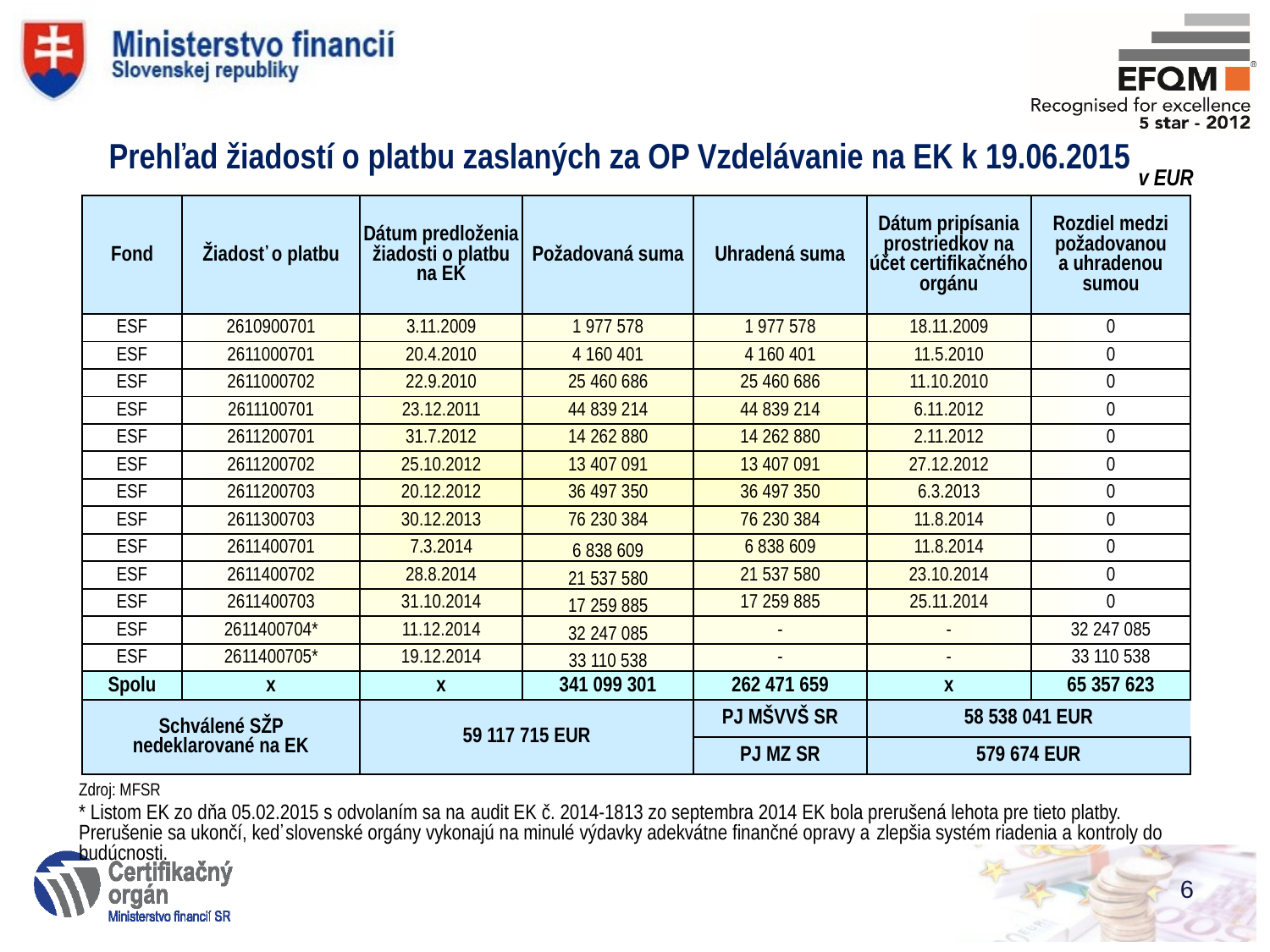

Prehľad žiadostí o platbu zaslaných za OP Vzdelávanie na EK k 19.06.2015
v EUR
| Fond | Žiadosť o platbu | Dátum predloženia žiadosti o platbu na EK | Požadovaná suma | Uhradená suma | Dátum pripísania prostriedkov na účet certifikačného orgánu | Rozdiel medzi požadovanou a uhradenou sumou |
| --- | --- | --- | --- | --- | --- | --- |
| ESF | 2610900701 | 3.11.2009 | 1 977 578 | 1 977 578 | 18.11.2009 | 0 |
| ESF | 2611000701 | 20.4.2010 | 4 160 401 | 4 160 401 | 11.5.2010 | 0 |
| ESF | 2611000702 | 22.9.2010 | 25 460 686 | 25 460 686 | 11.10.2010 | 0 |
| ESF | 2611100701 | 23.12.2011 | 44 839 214 | 44 839 214 | 6.11.2012 | 0 |
| ESF | 2611200701 | 31.7.2012 | 14 262 880 | 14 262 880 | 2.11.2012 | 0 |
| ESF | 2611200702 | 25.10.2012 | 13 407 091 | 13 407 091 | 27.12.2012 | 0 |
| ESF | 2611200703 | 20.12.2012 | 36 497 350 | 36 497 350 | 6.3.2013 | 0 |
| ESF | 2611300703 | 30.12.2013 | 76 230 384 | 76 230 384 | 11.8.2014 | 0 |
| ESF | 2611400701 | 7.3.2014 | 6 838 609 | 6 838 609 | 11.8.2014 | 0 |
| ESF | 2611400702 | 28.8.2014 | 21 537 580 | 21 537 580 | 23.10.2014 | 0 |
| ESF | 2611400703 | 31.10.2014 | 17 259 885 | 17 259 885 | 25.11.2014 | 0 |
| ESF | 2611400704\* | 11.12.2014 | 32 247 085 | - | - | 32 247 085 |
| ESF | 2611400705\* | 19.12.2014 | 33 110 538 | - | - | 33 110 538 |
| Spolu | x | x | 341 099 301 | 262 471 659 | x | 65 357 623 |
| Schválené SŽP nedeklarované na EK |  | 59 117 715 EUR |  | PJ MŠVVŠ SR | 58 538 041 EUR |  |
|  |  |  |  | PJ MZ SR | 579 674 EUR |  |
Zdroj: MFSR
* Listom EK zo dňa 05.02.2015 s odvolaním sa na audit EK č. 2014-1813 zo septembra 2014 EK bola prerušená lehota pre tieto platby. Prerušenie sa ukončí, keď slovenské orgány vykonajú na minulé výdavky adekvátne finančné opravy a zlepšia systém riadenia a kontroly do budúcnosti.
6